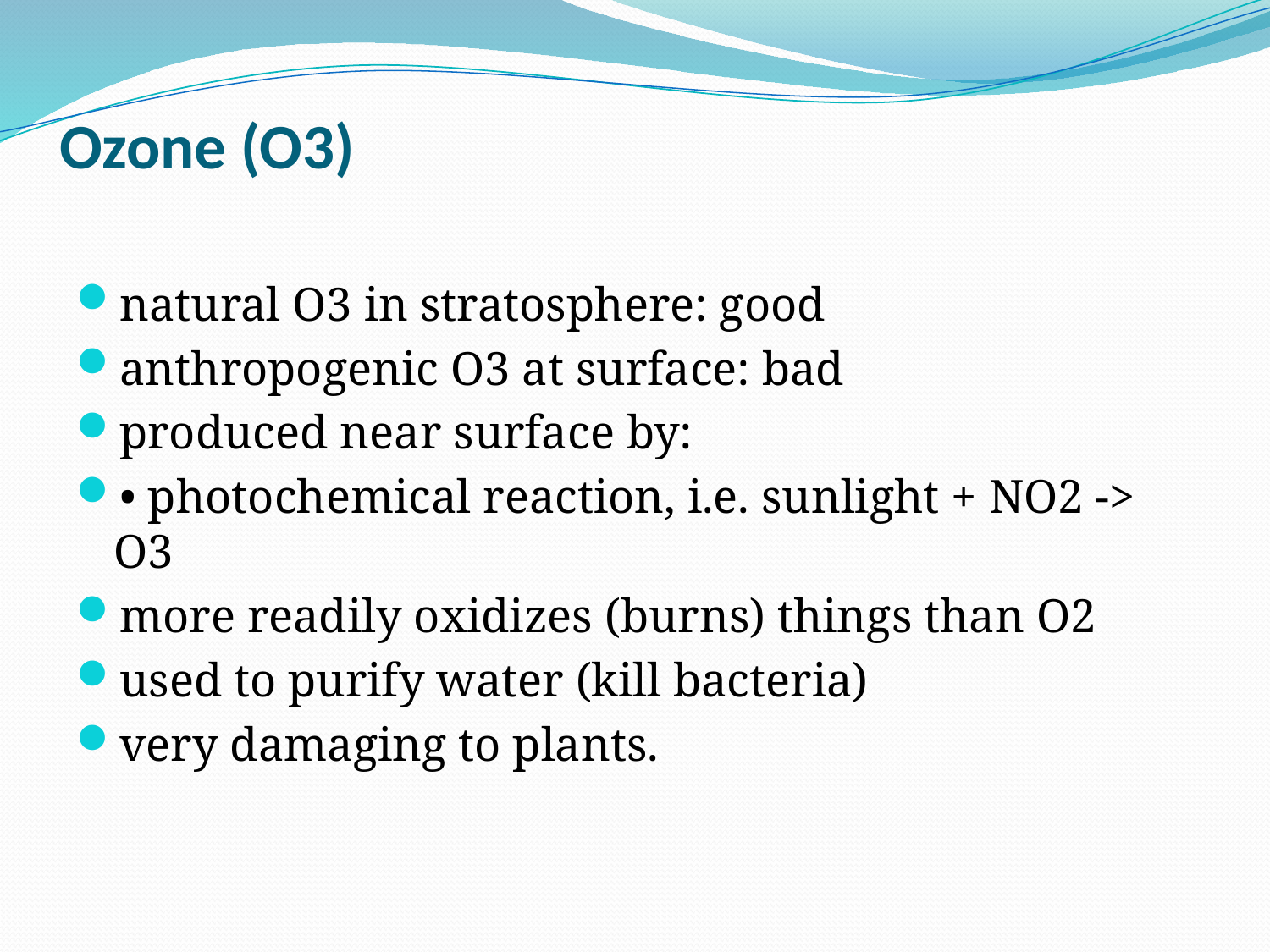

# Ozone (O3)
natural O3 in stratosphere: good
anthropogenic O3 at surface: bad
produced near surface by:
• photochemical reaction, i.e. sunlight + NO2 -> O3
more readily oxidizes (burns) things than O2
used to purify water (kill bacteria)
very damaging to plants.